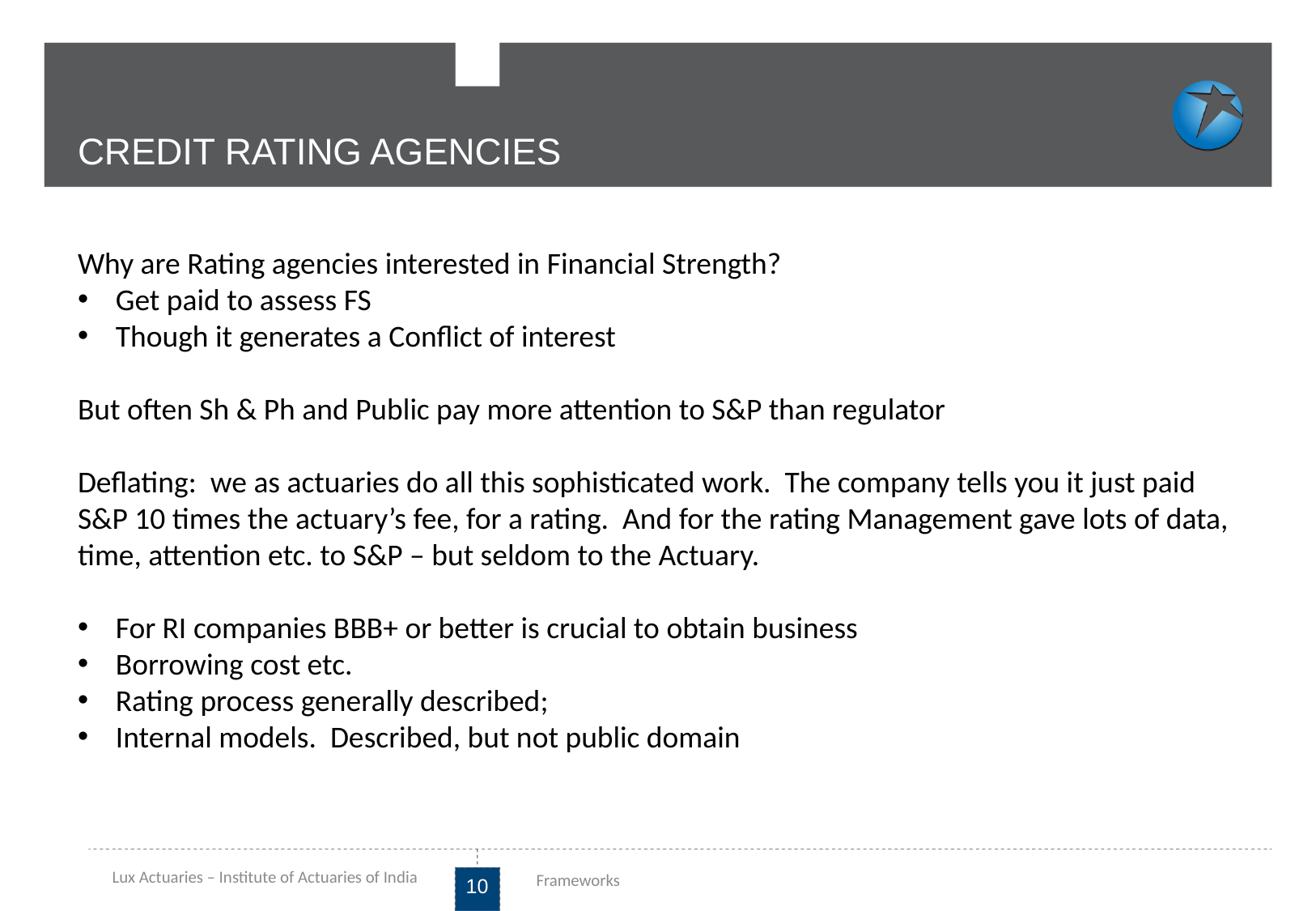

CREDIT RATING AGENCIES

Why are Rating agencies interested in Financial Strength?
Get paid to assess FS
Though it generates a Conflict of interest

But often Sh & Ph and Public pay more attention to S&P than regulator

Deflating:  we as actuaries do all this sophisticated work.  The company tells you it just paid S&P 10 times the actuary’s fee, for a rating.  And for the rating Management gave lots of data, time, attention etc. to S&P – but seldom to the Actuary.

For RI companies BBB+ or better is crucial to obtain business
Borrowing cost etc.
Rating process generally described;
Internal models.  Described, but not public domain
Lux Actuaries – Institute of Actuaries of India
Frameworks
10